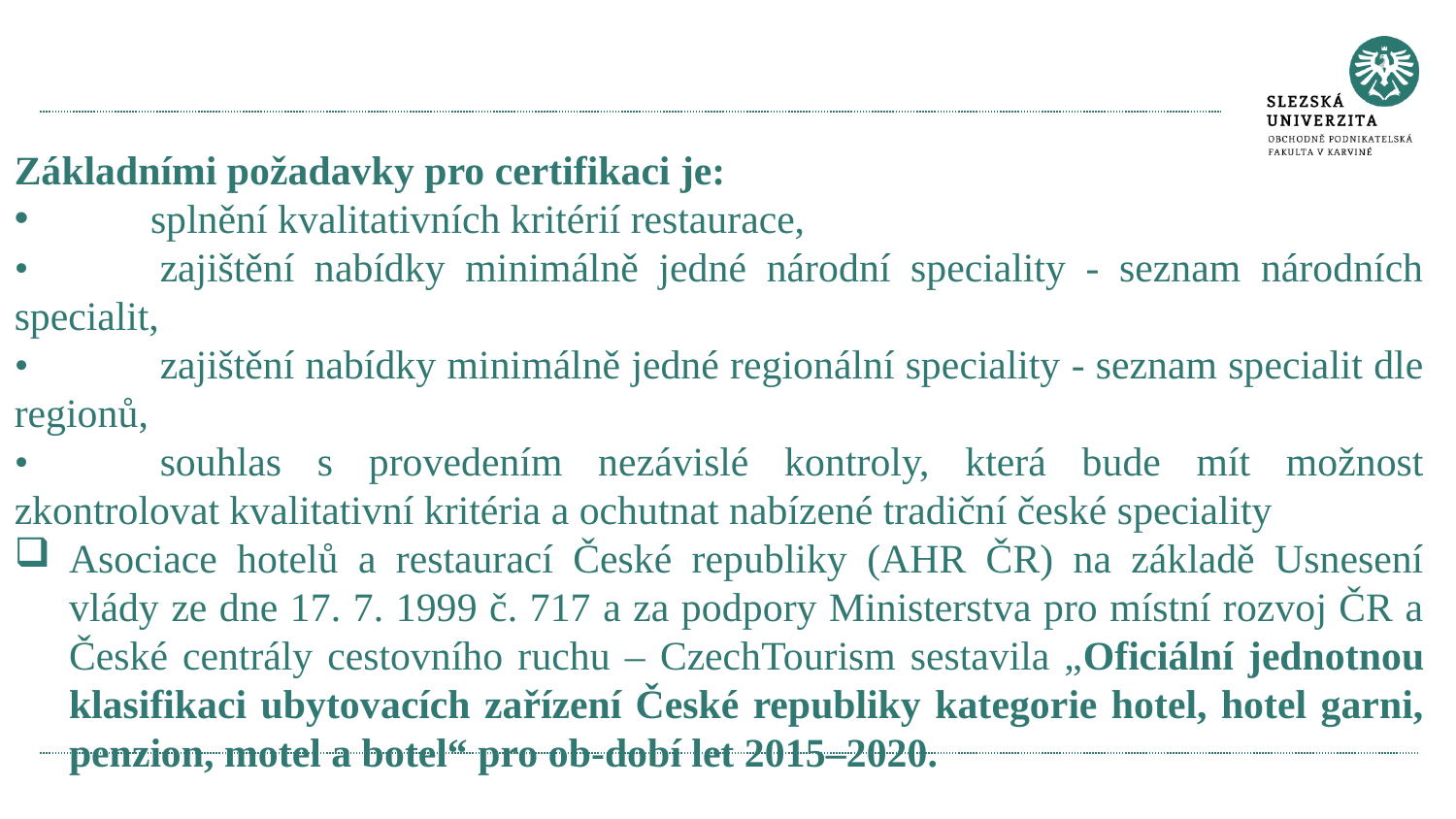

#
Základními požadavky pro certifikaci je:
        splnění kvalitativních kritérií restaurace,
•	zajištění nabídky minimálně jedné národní speciality - seznam národních specialit,
•	zajištění nabídky minimálně jedné regionální speciality - seznam specialit dle regionů,
•	souhlas s provedením nezávislé kontroly, která bude mít možnost zkontrolovat kvalitativní kritéria a ochutnat nabízené tradiční české speciality
Asociace hotelů a restaurací České republiky (AHR ČR) na základě Usnesení vlády ze dne 17. 7. 1999 č. 717 a za podpory Ministerstva pro místní rozvoj ČR a České centrály cestovního ruchu – CzechTourism sestavila „Oficiální jednotnou klasifikaci ubytovacích zařízení České republiky kategorie hotel, hotel garni, penzion, motel a botel“ pro ob-dobí let 2015–2020.